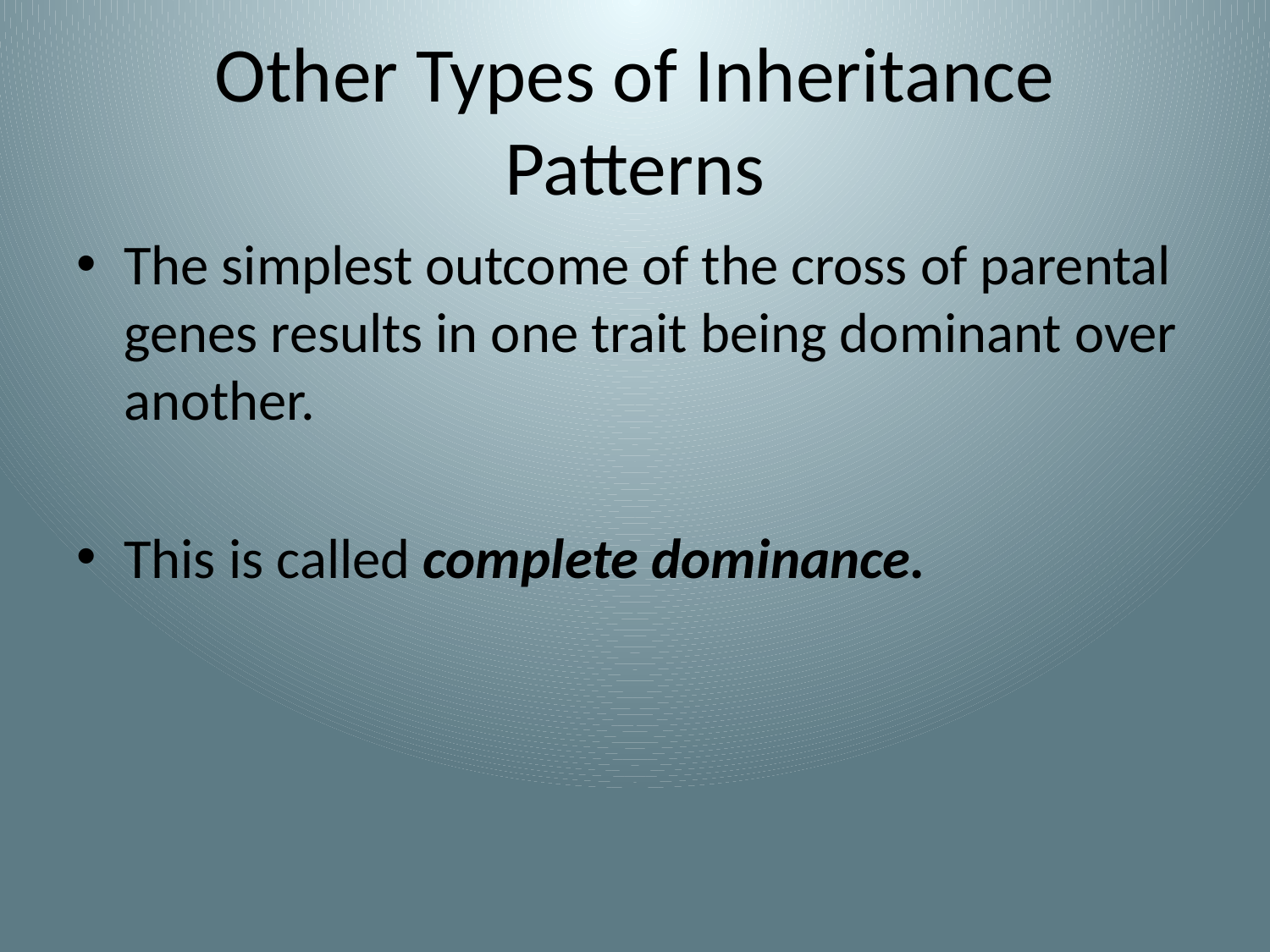

# Other Types of Inheritance Patterns
The simplest outcome of the cross of parental genes results in one trait being dominant over another.

This is called complete dominance.